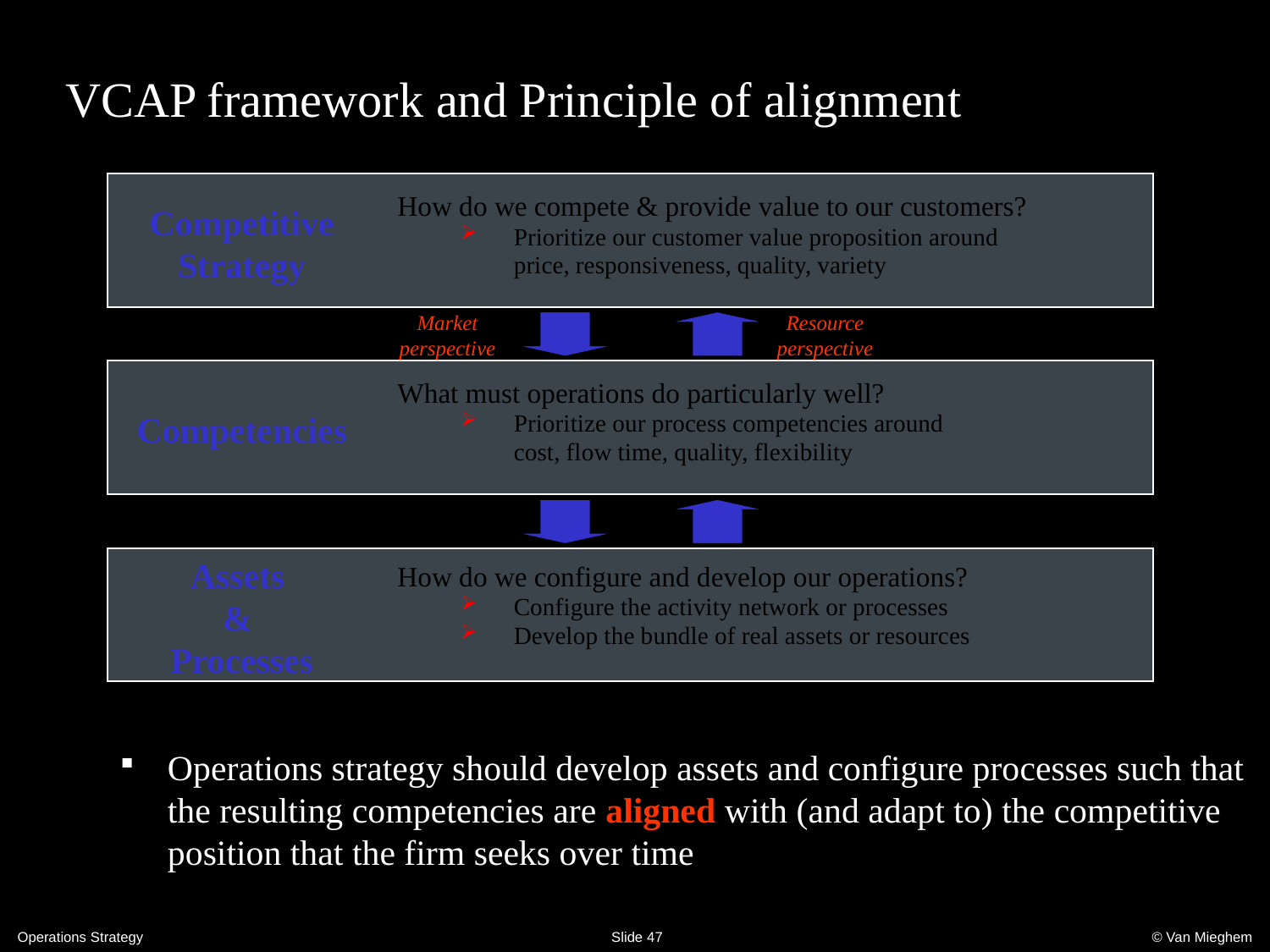

# VCAP framework and Principle of alignment

How do we compete & provide value to our customers?
Prioritize our customer value proposition around
	price, responsiveness, quality, variety
Competitive
Strategy
Market
perspective
Resource
perspective

Competencies
What must operations do particularly well?
Prioritize our process competencies around
	cost, flow time, quality, flexibility

Assets
&
Processes
How do we configure and develop our operations?
Configure the activity network or processes
Develop the bundle of real assets or resources
Operations strategy should develop assets and configure processes such that the resulting competencies are aligned with (and adapt to) the competitive position that the firm seeks over time